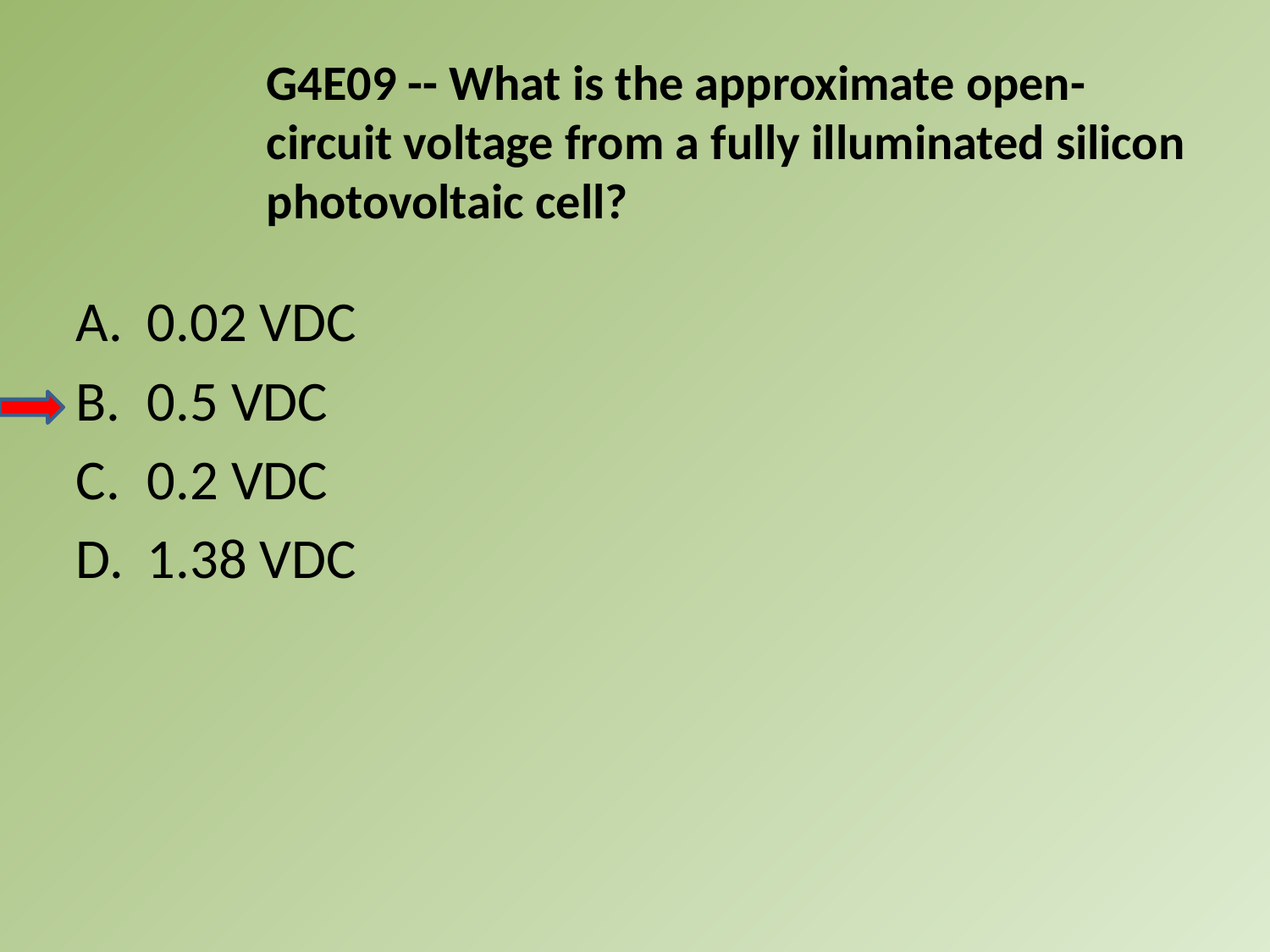

G4E09 -- What is the approximate open-circuit voltage from a fully illuminated silicon photovoltaic cell?
A.	0.02 VDC
B.	0.5 VDC
C.	0.2 VDC
D.	1.38 VDC